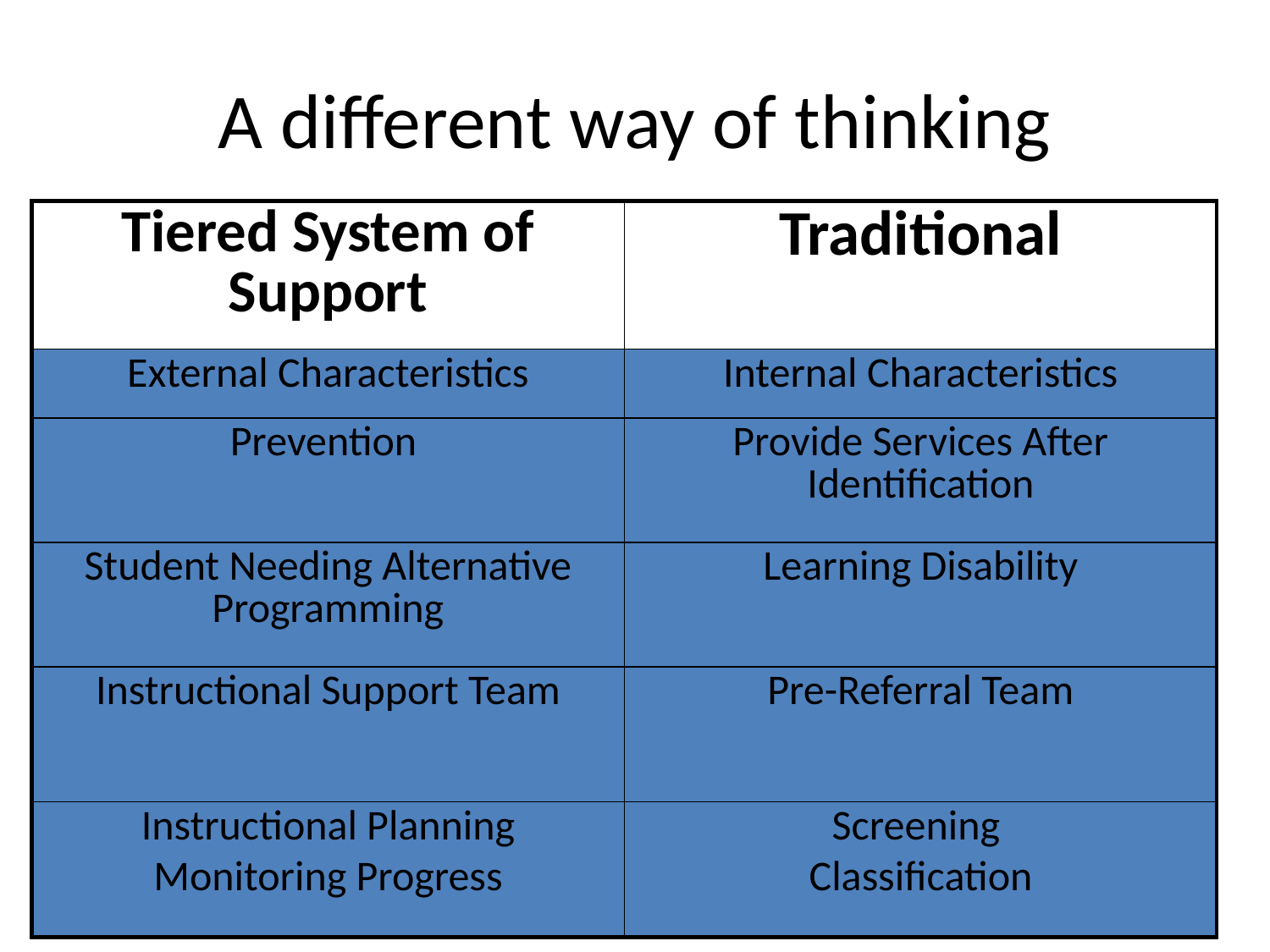

# A different way of thinking
| Tiered System of Support | Traditional |
| --- | --- |
| External Characteristics | Internal Characteristics |
| Prevention | Provide Services After Identification |
| Student Needing Alternative Programming | Learning Disability |
| Instructional Support Team | Pre-Referral Team |
| Instructional Planning Monitoring Progress | Screening Classification |